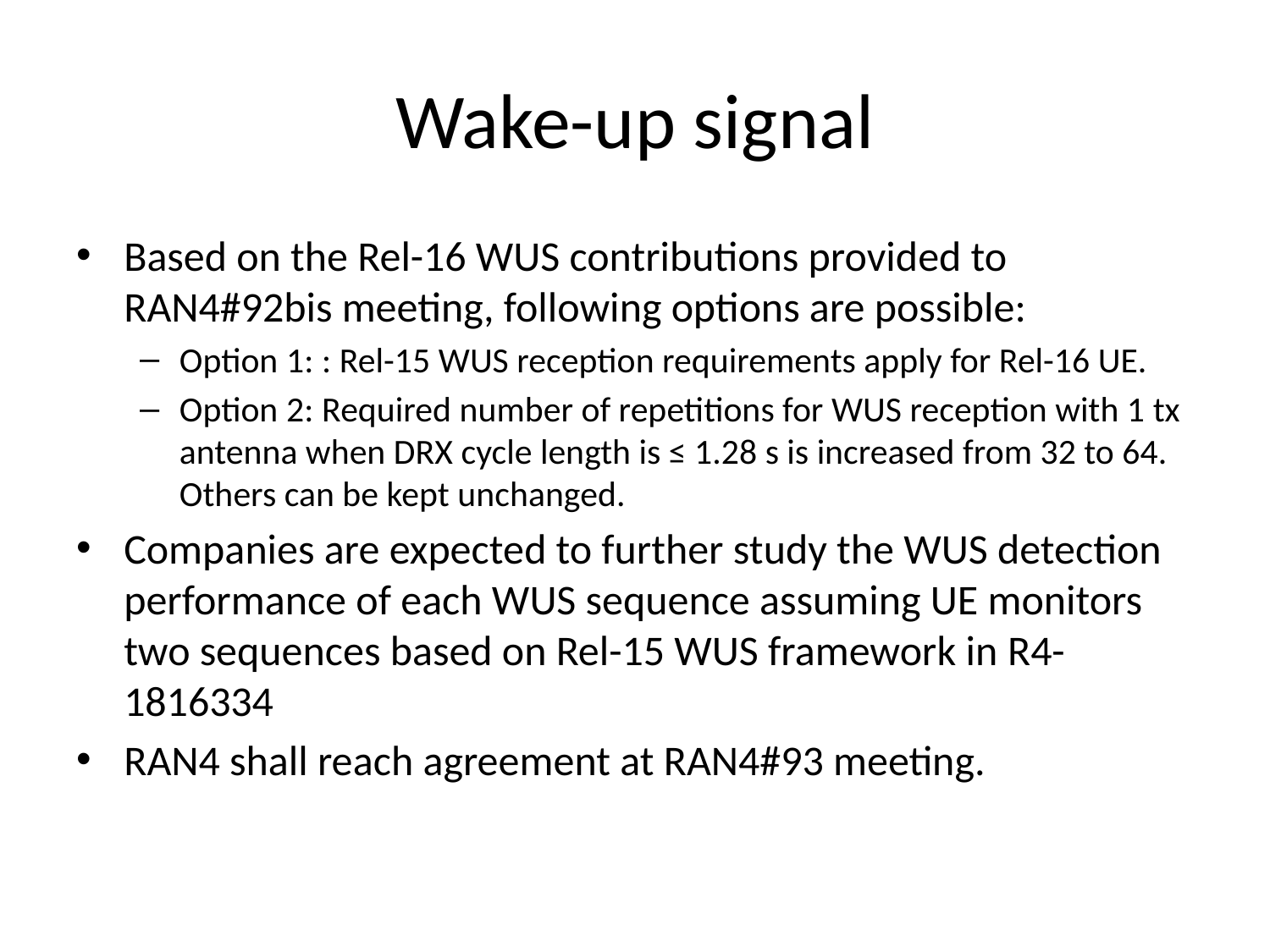

# Wake-up signal
Based on the Rel-16 WUS contributions provided to RAN4#92bis meeting, following options are possible:
Option 1: : Rel-15 WUS reception requirements apply for Rel-16 UE.
Option 2: Required number of repetitions for WUS reception with 1 tx antenna when DRX cycle length is ≤ 1.28 s is increased from 32 to 64. Others can be kept unchanged.
Companies are expected to further study the WUS detection performance of each WUS sequence assuming UE monitors two sequences based on Rel-15 WUS framework in R4-1816334
RAN4 shall reach agreement at RAN4#93 meeting.